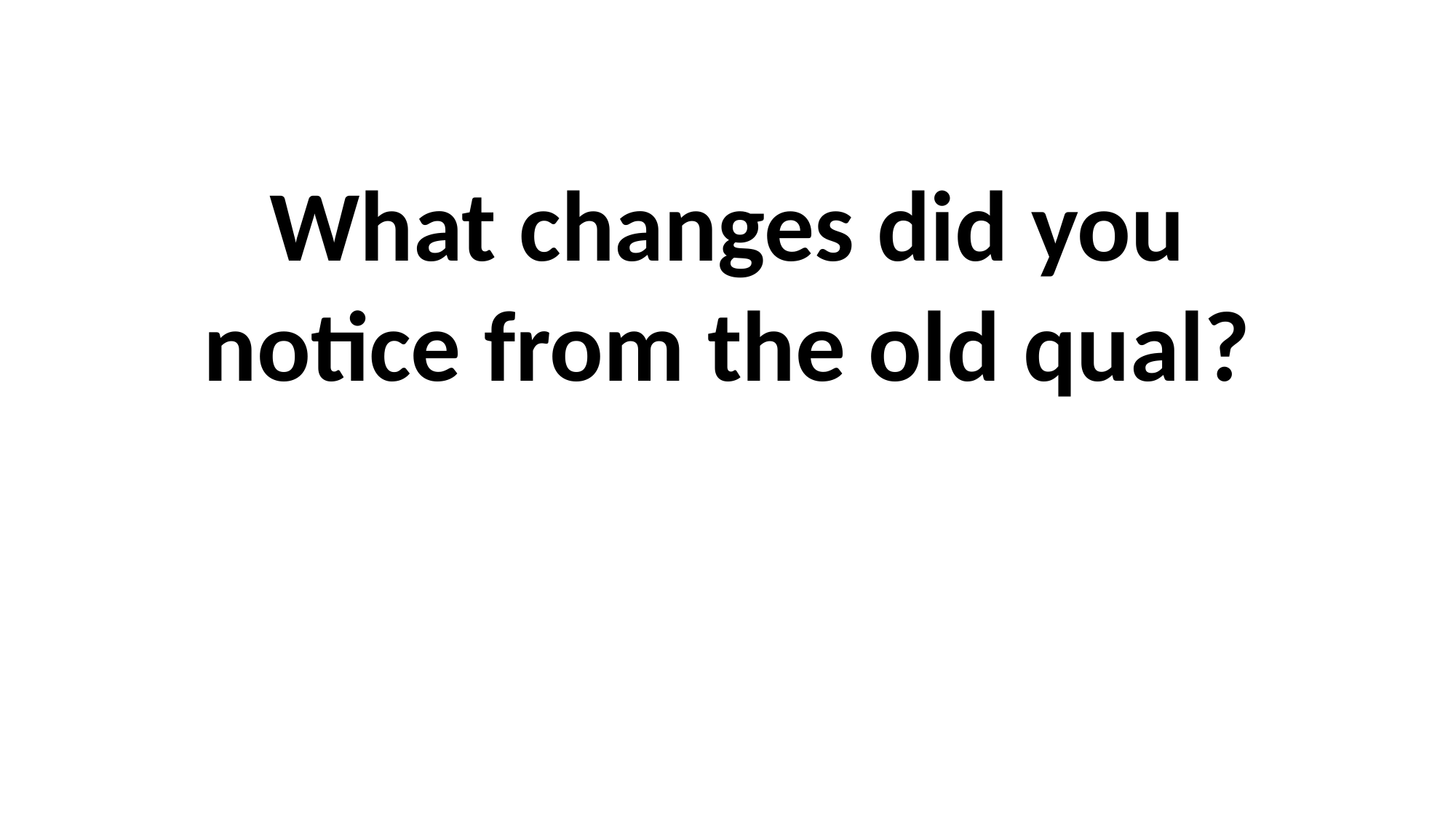

What changes did you notice from the old qual?